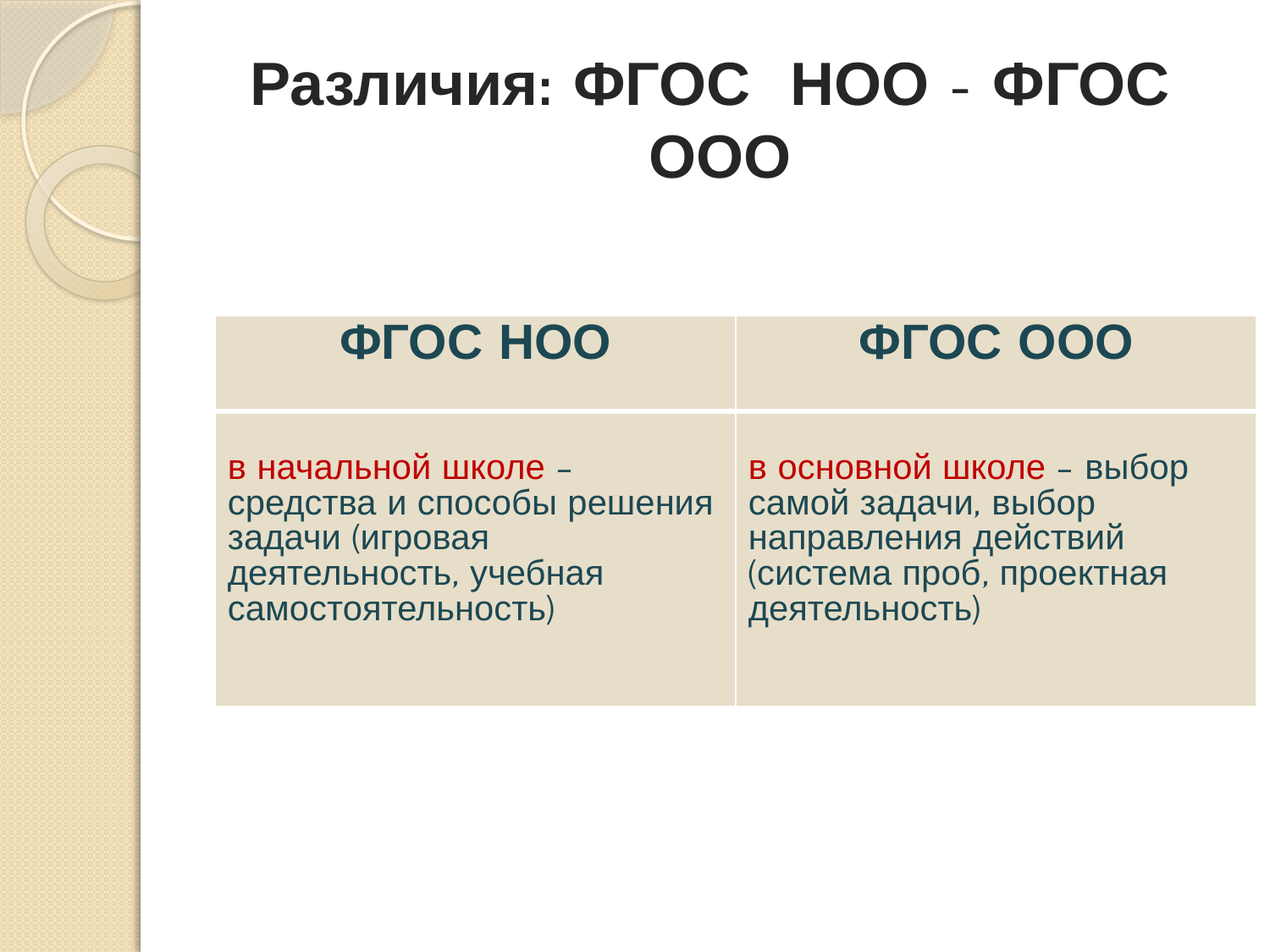

# Различия: ФГОС  НОО - ФГОС  ООО
| ФГОС НОО | ФГОС ООО |
| --- | --- |
| в начальной школе – средства и способы решения задачи (игровая деятельность, учебная самостоятельность) | в основной школе – выбор самой задачи, выбор направления действий (система проб, проектная деятельность) |